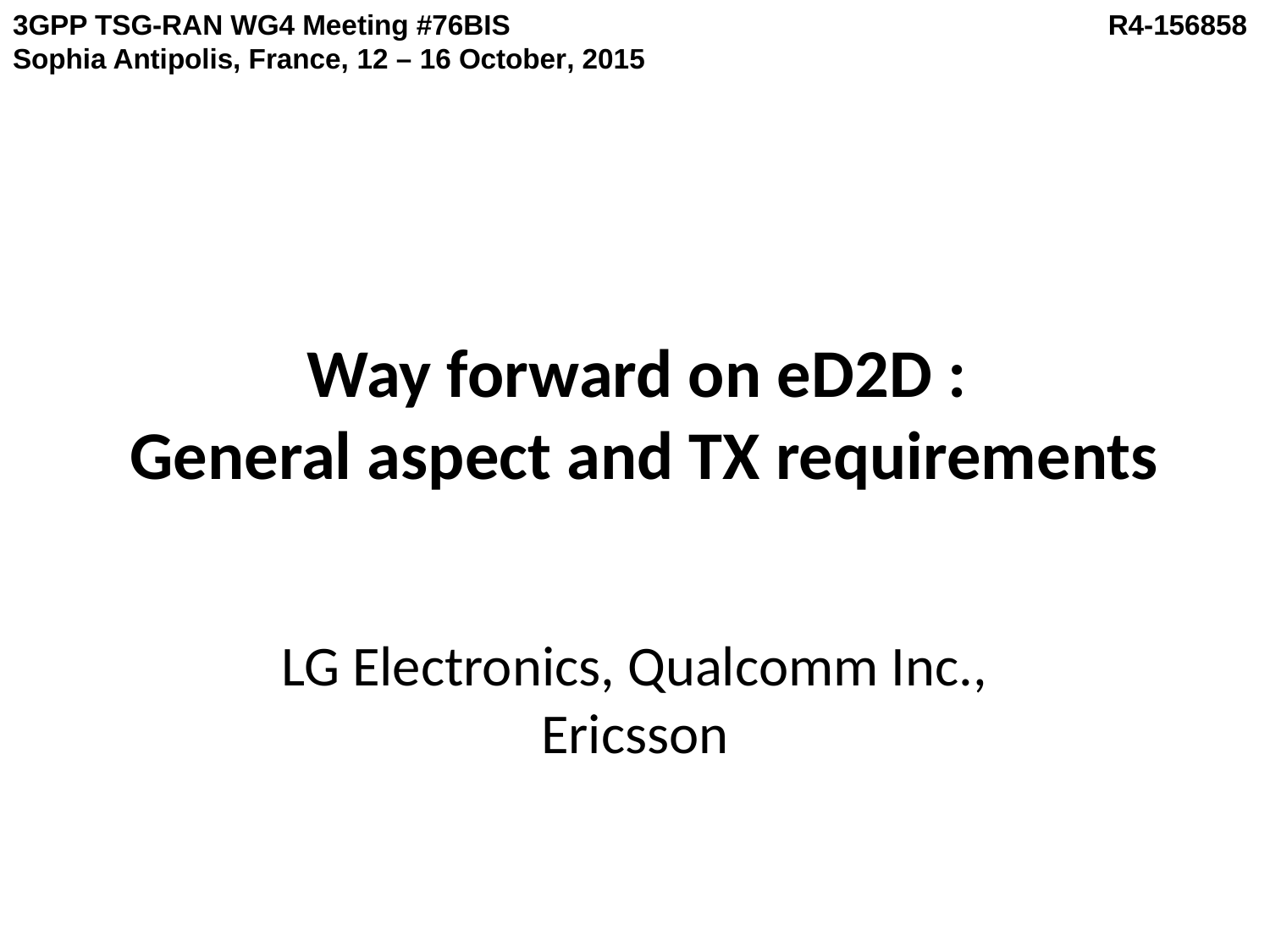

3GPP TSG-RAN WG4 Meeting #76BIS	                                                                           R4-156858
Sophia Antipolis, France, 12 – 16 October, 2015
# Way forward on eD2D : General aspect and TX requirements
LG Electronics, Qualcomm Inc., Ericsson